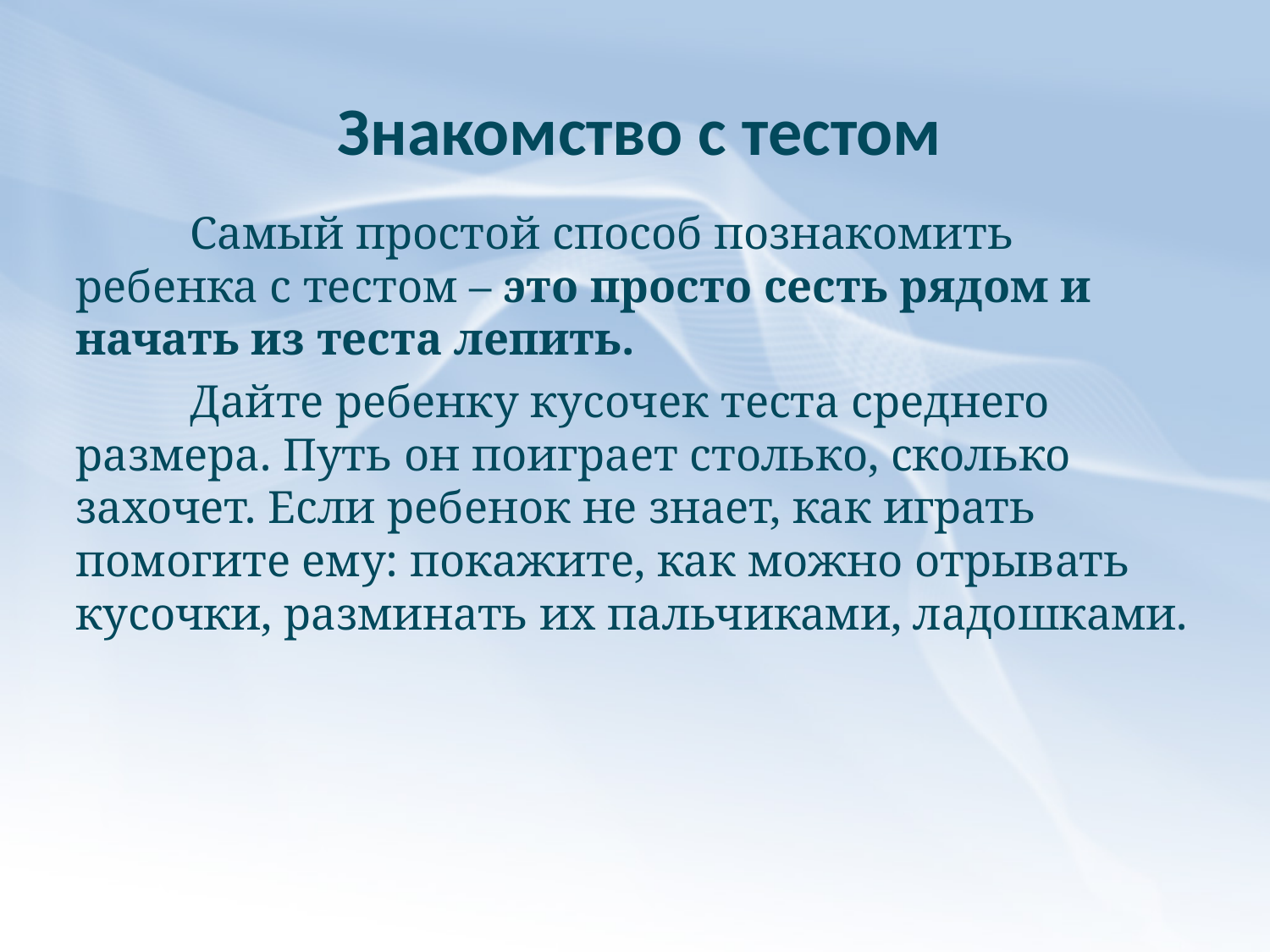

# Знакомство с тестом
	Самый простой способ познакомить ребенка с тестом – это просто сесть рядом и начать из теста лепить.
	Дайте ребенку кусочек теста среднего размера. Путь он поиграет столько, сколько захочет. Если ребенок не знает, как играть помогите ему: покажите, как можно отрывать кусочки, разминать их пальчиками, ладошками.